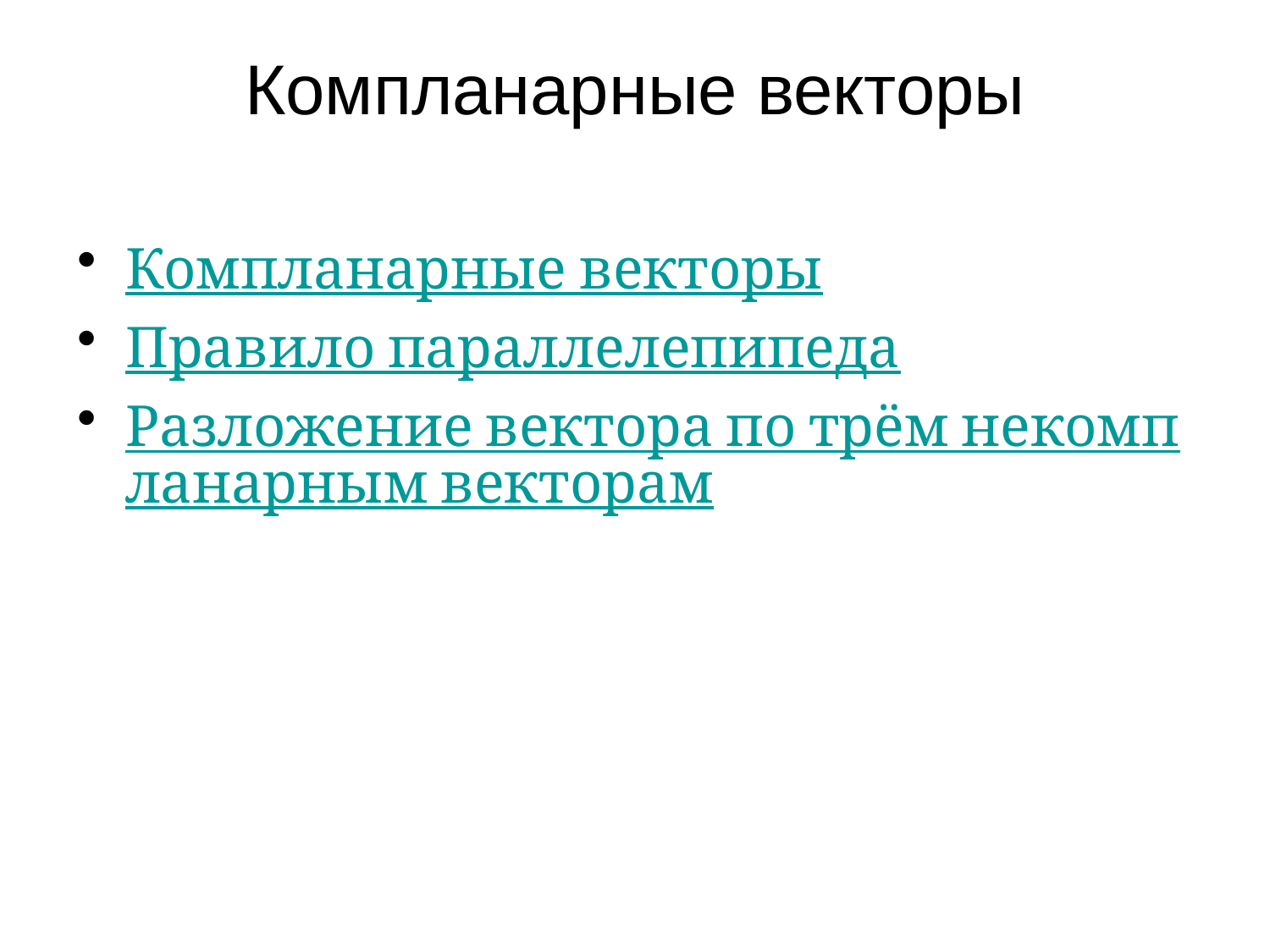

Компланарные векторы
Компланарные векторы
Правило параллелепипеда
Разложение вектора по трём некомпланарным векторам